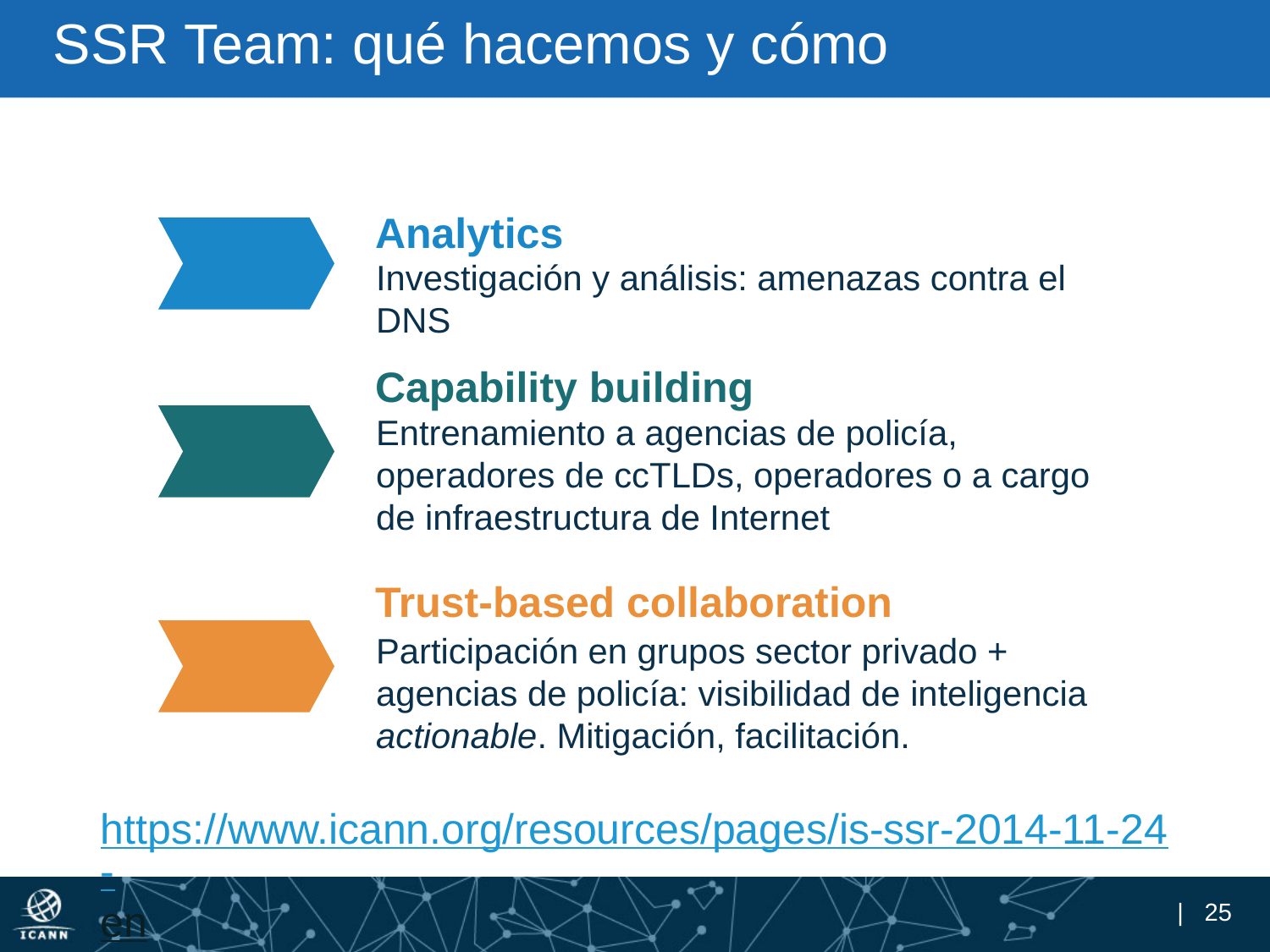

# SSR Team: qué hacemos y cómo
Analytics
Investigación y análisis: amenazas contra el DNS

Capability building
Entrenamiento a agencias de policía, operadores de ccTLDs, operadores o a cargo de infraestructura de Internet

Trust-based collaboration
Participación en grupos sector privado + agencias de policía: visibilidad de inteligencia actionable. Mitigación, facilitación.

https://www.icann.org/resources/pages/is-ssr-2014-11-24-en